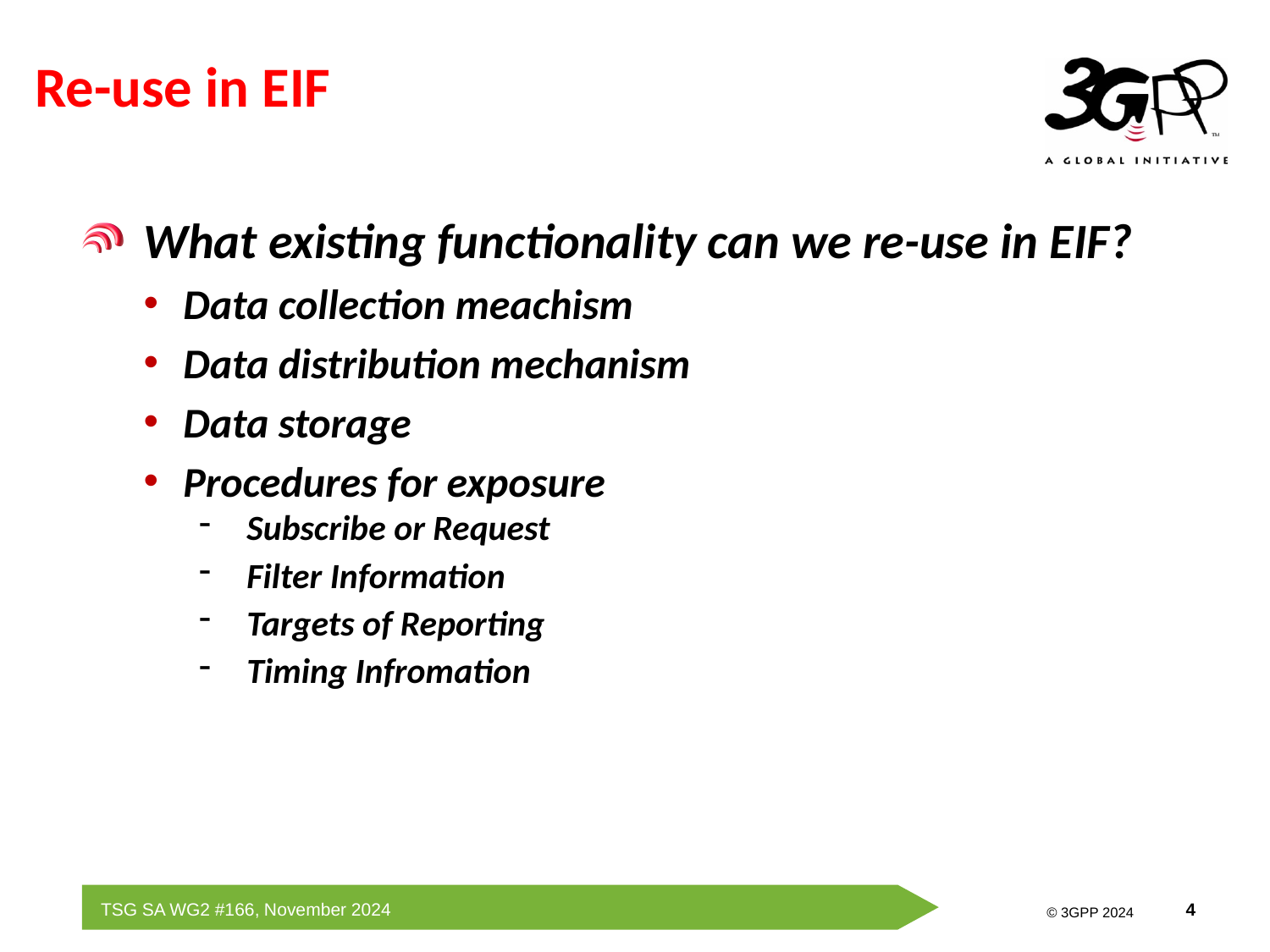

Re-use in EIF
What existing functionality can we re-use in EIF?
Data collection meachism
Data distribution mechanism
Data storage
Procedures for exposure
Subscribe or Request
Filter Information
Targets of Reporting
Timing Infromation